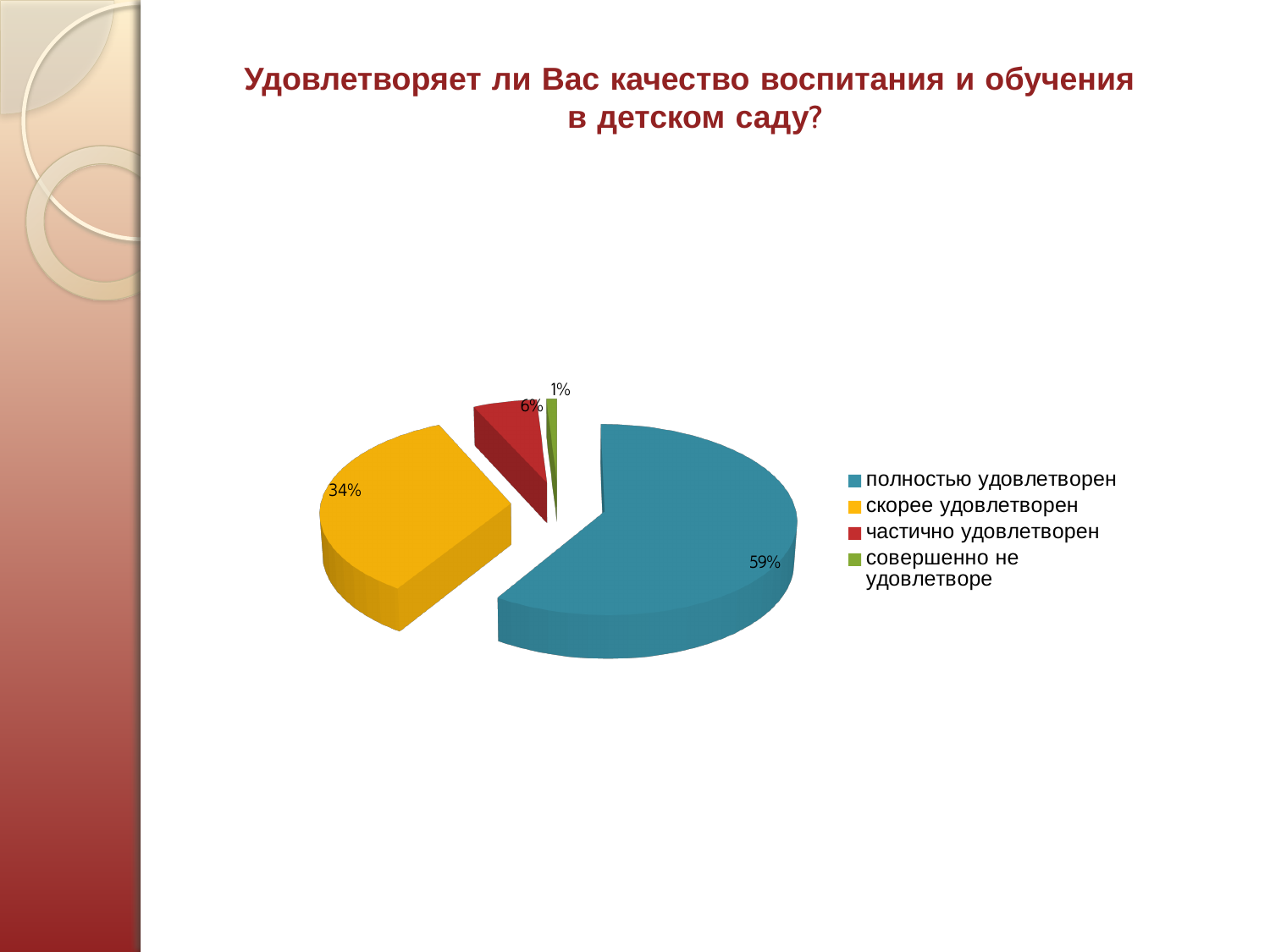

Удовлетворяет ли Вас качество воспитания и обучения
в детском саду?

[unsupported chart]

[unsupported chart]

[unsupported chart]

[unsupported chart]